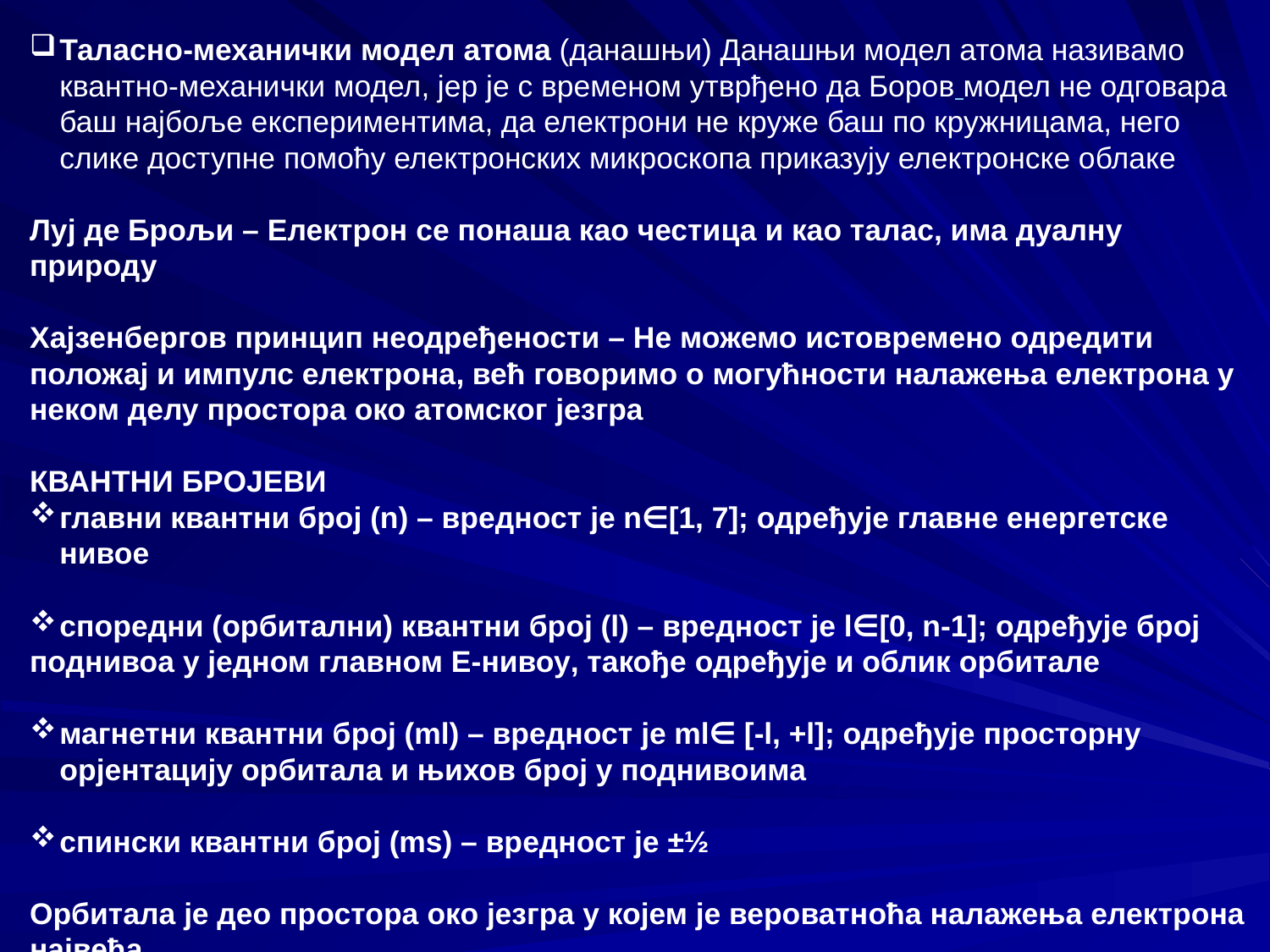

Таласно-механички модел атома (данашњи) Данашњи модел атома називамо квантно-механички модел, јер је с временом утврђено да Боров модел не одговара баш најбоље експериментима, да електрони не круже баш по кружницама, него слике доступне помоћу електронских микроскопа приказују електронске облаке

Луј де Брољи – Електрон се понаша као честица и као талас, има дуалну природу

Хајзенбергов принцип неодређености – Не можемо истовремено одредити положај и импулс електрона, већ говоримо о могућности налажења електрона у неком делу простора око атомског језгра

КВАНТНИ БРОЈЕВИ
главни квантни број (n) – вредност је n∈[1, 7]; одређује главне енергетске нивое

споредни (орбитални) квантни број (l) – вредност је l∈[0, n-1]; одређује број
поднивоа у једном главном Е-нивоу, такође одређује и облик орбитале

магнетни квантни број (ml) – вредност је ml∈ [-l, +l]; одређује просторну орјентацију орбитала и њихов број у поднивоима

спински квантни број (ms) – вредност је ±½

Орбитала је део простора око језгра у којем је вероватноћа налажења електрона највећa.